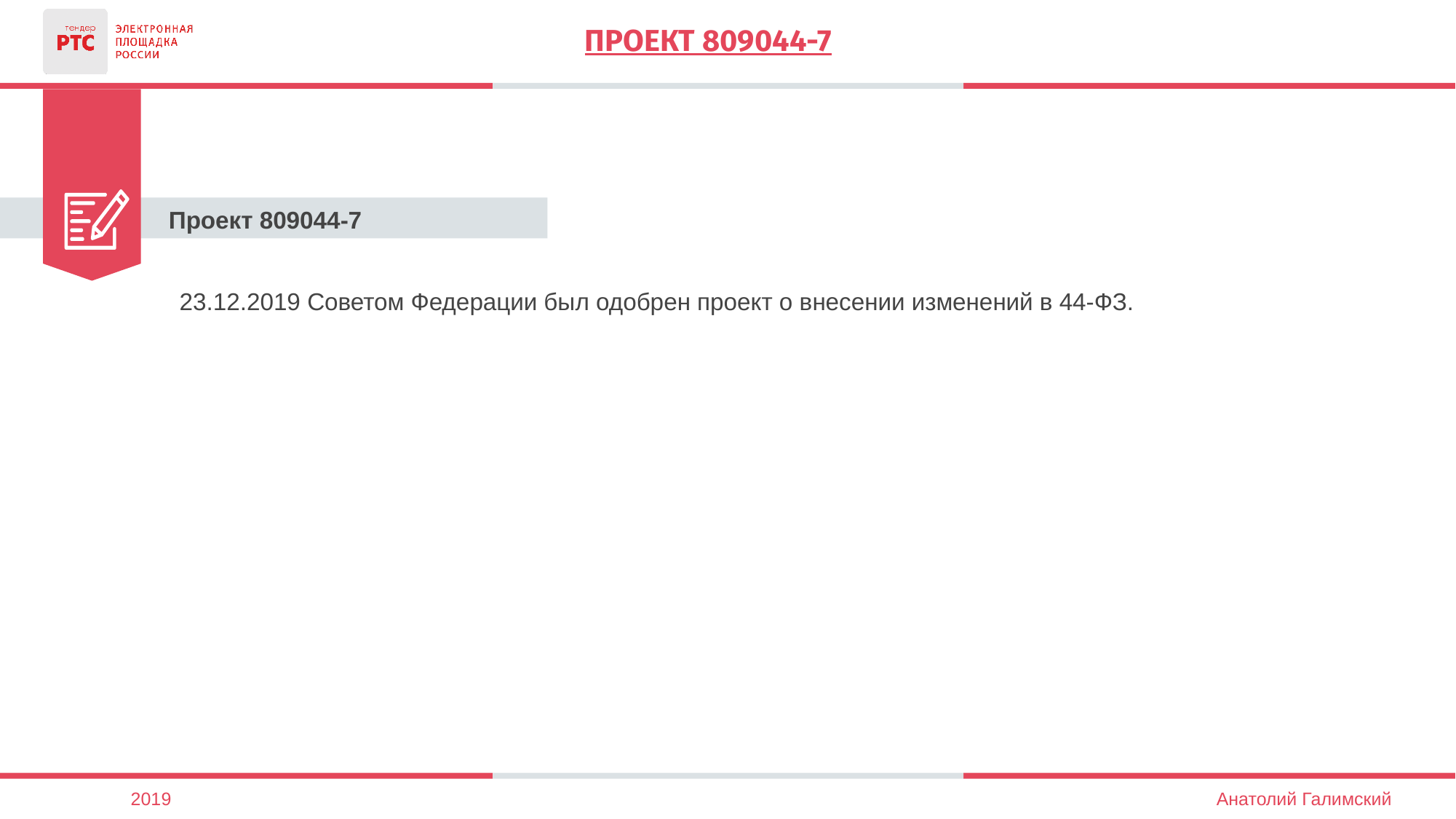

# Проект 809044-7

Проект 809044-7
23.12.2019 Советом Федерации был одобрен проект о внесении изменений в 44-ФЗ.
2019
Анатолий Галимский